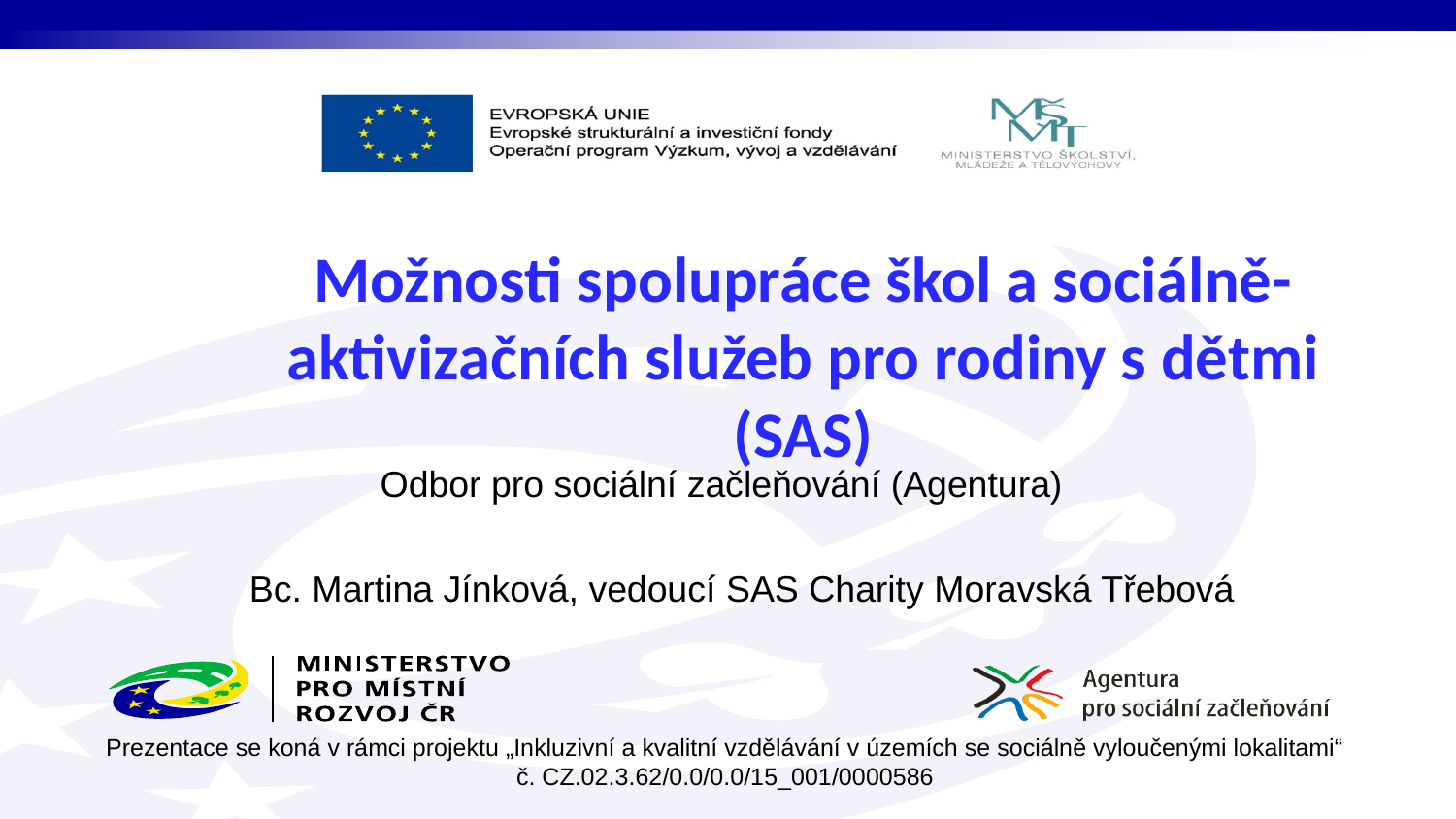

# Možnosti spolupráce škol a sociálně-aktivizačních služeb pro rodiny s dětmi (SAS)
Bc. Martina Jínková, vedoucí SAS Charity Moravská Třebová